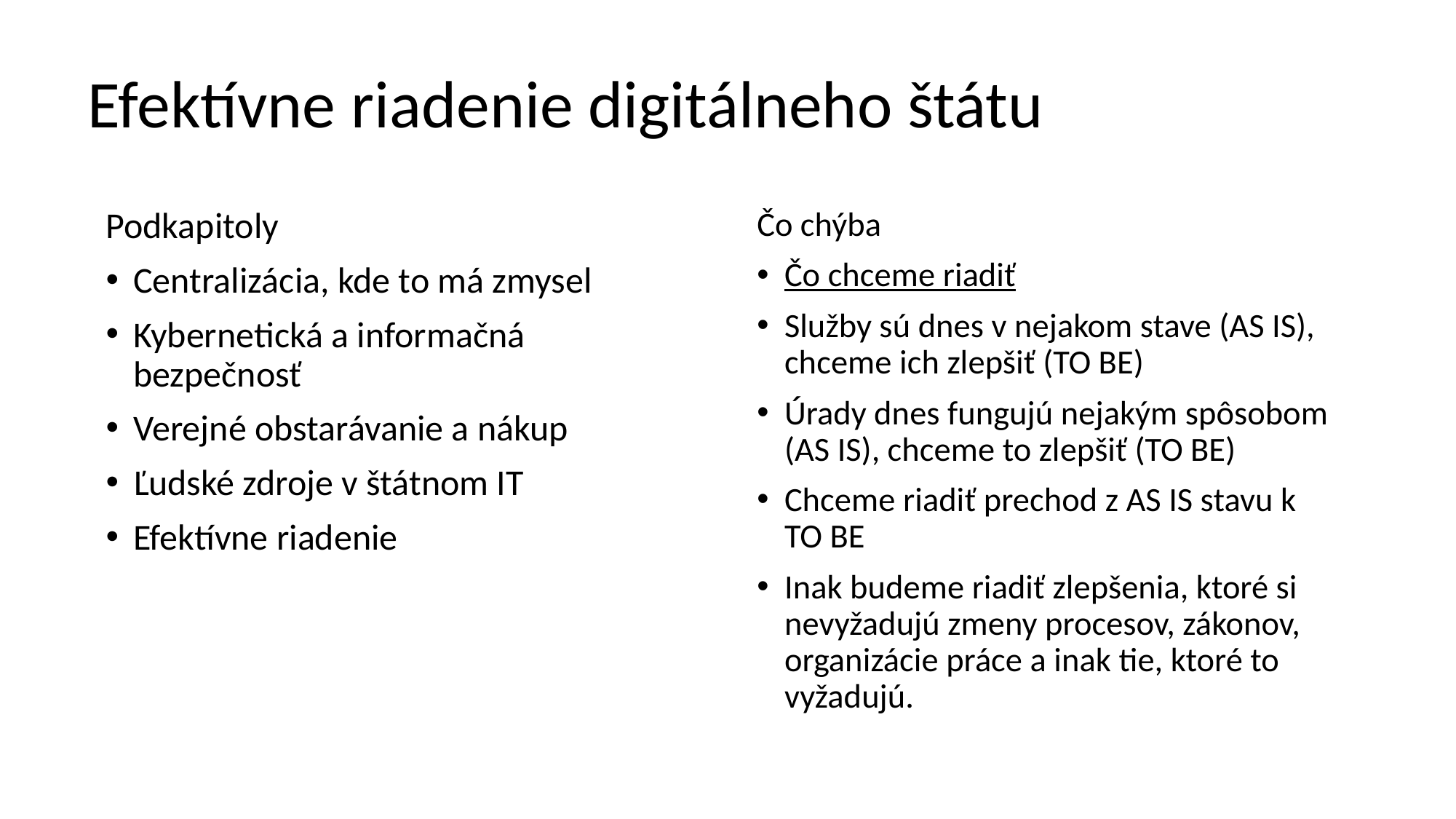

# Efektívne riadenie digitálneho štátu
Podkapitoly
Centralizácia, kde to má zmysel
Kybernetická a informačná bezpečnosť
Verejné obstarávanie a nákup
Ľudské zdroje v štátnom IT
Efektívne riadenie
Čo chýba
Čo chceme riadiť
Služby sú dnes v nejakom stave (AS IS), chceme ich zlepšiť (TO BE)
Úrady dnes fungujú nejakým spôsobom (AS IS), chceme to zlepšiť (TO BE)
Chceme riadiť prechod z AS IS stavu k TO BE
Inak budeme riadiť zlepšenia, ktoré si nevyžadujú zmeny procesov, zákonov, organizácie práce a inak tie, ktoré to vyžadujú.